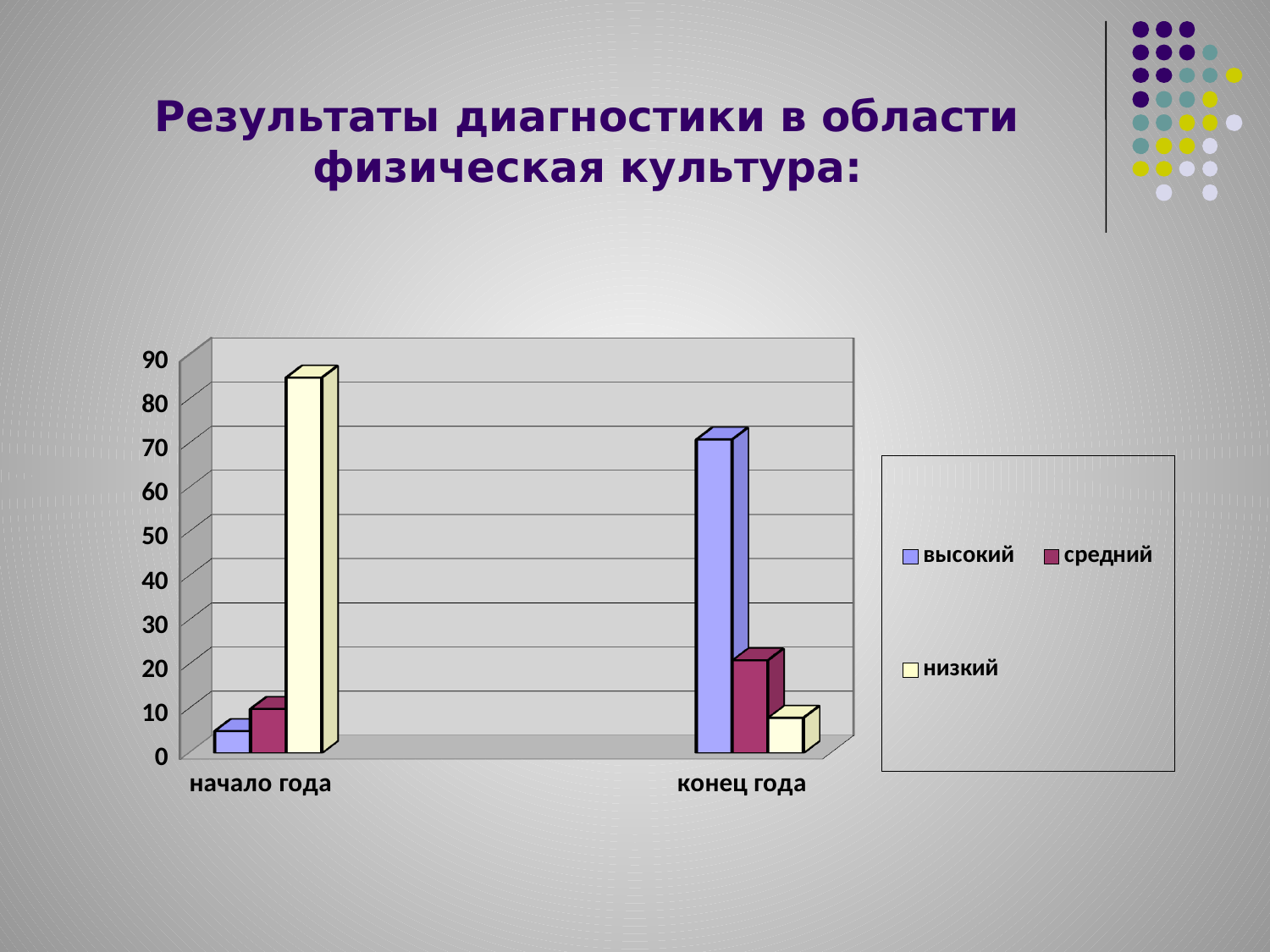

# Результаты диагностики в области физическая культура:

[unsupported chart]